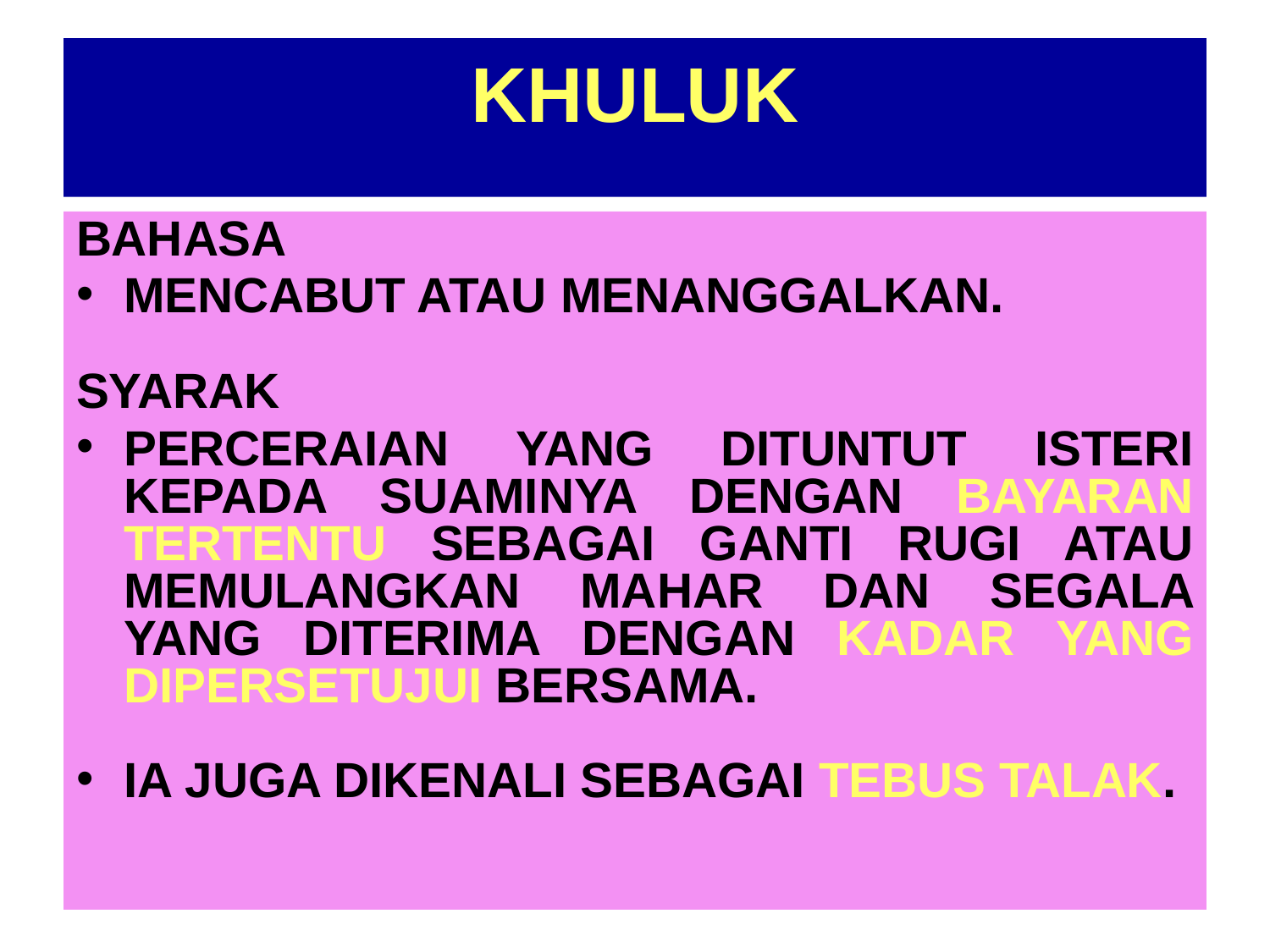

# KHULUK
BAHASA
MENCABUT ATAU MENANGGALKAN.

SYARAK
PERCERAIAN YANG DITUNTUT ISTERI KEPADA SUAMINYA DENGAN BAYARAN TERTENTU SEBAGAI GANTI RUGI ATAU MEMULANGKAN MAHAR DAN SEGALA YANG DITERIMA DENGAN KADAR YANG DIPERSETUJUI BERSAMA.

IA JUGA DIKENALI SEBAGAI TEBUS TALAK.